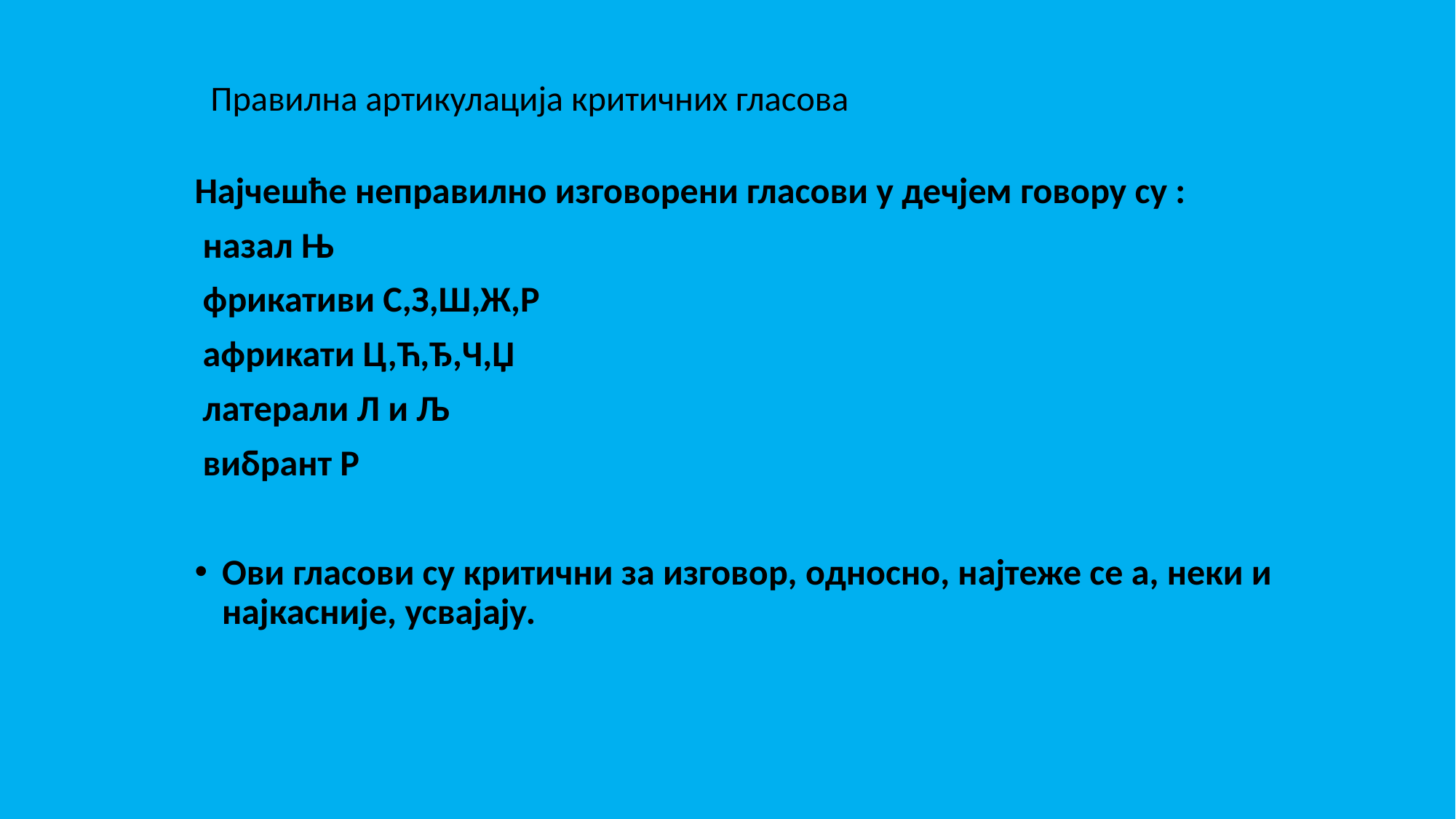

# Правилна артикулација критичних гласова
Најчешће неправилно изговорени гласови у дечјем говору су :
 назал Њ
 фрикативи С,З,Ш,Ж,Р
 африкати Ц,Ћ,Ђ,Ч,Џ
 латерали Л и Љ
 вибрант Р

Ови гласови су критични за изговор, односно, најтеже се а, неки и најкасније, усвајају.